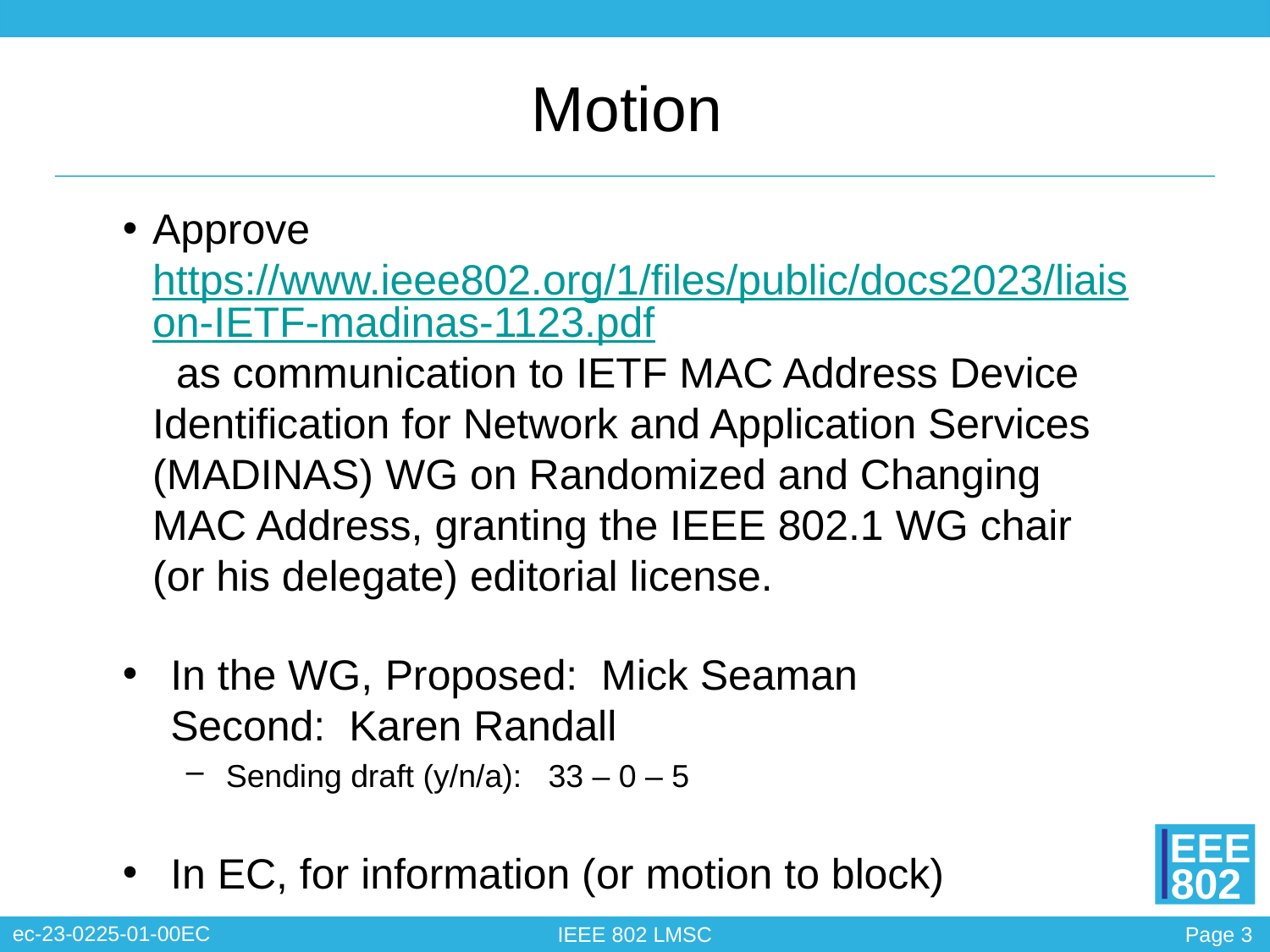

# Motion
Approve https://www.ieee802.org/1/files/public/docs2023/liaison-IETF-madinas-1123.pdf  as communication to IETF MAC Address Device Identification for Network and Application Services (MADINAS) WG on Randomized and Changing MAC Address, granting the IEEE 802.1 WG chair (or his delegate) editorial license.

In the WG, Proposed:  Mick Seaman
Second:  Karen Randall
Sending draft (y/n/a):   33 – 0 – 5

In EC, for information (or motion to block)